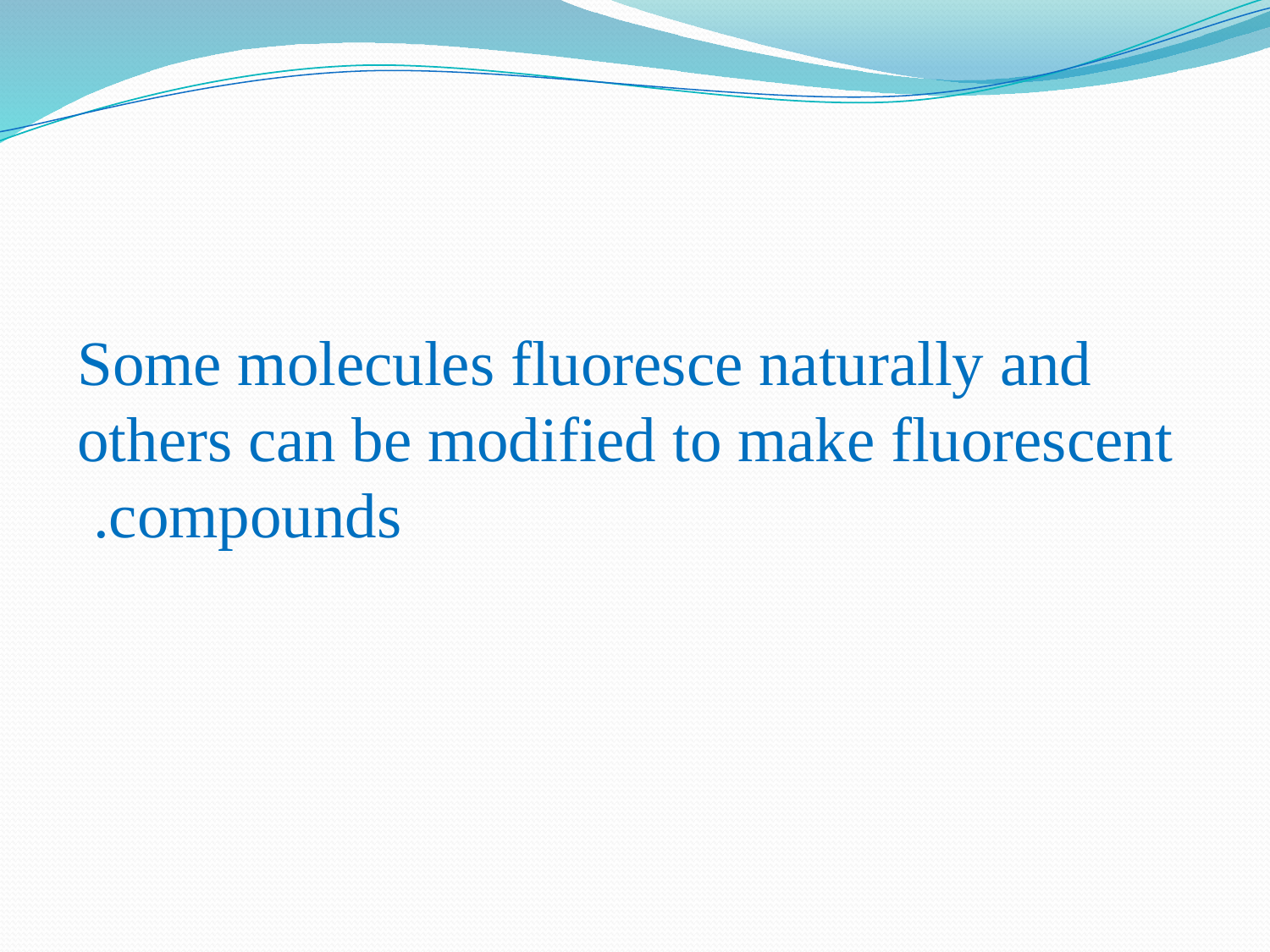

Some molecules fluoresce naturally and others can be modified to make fluorescent compounds.